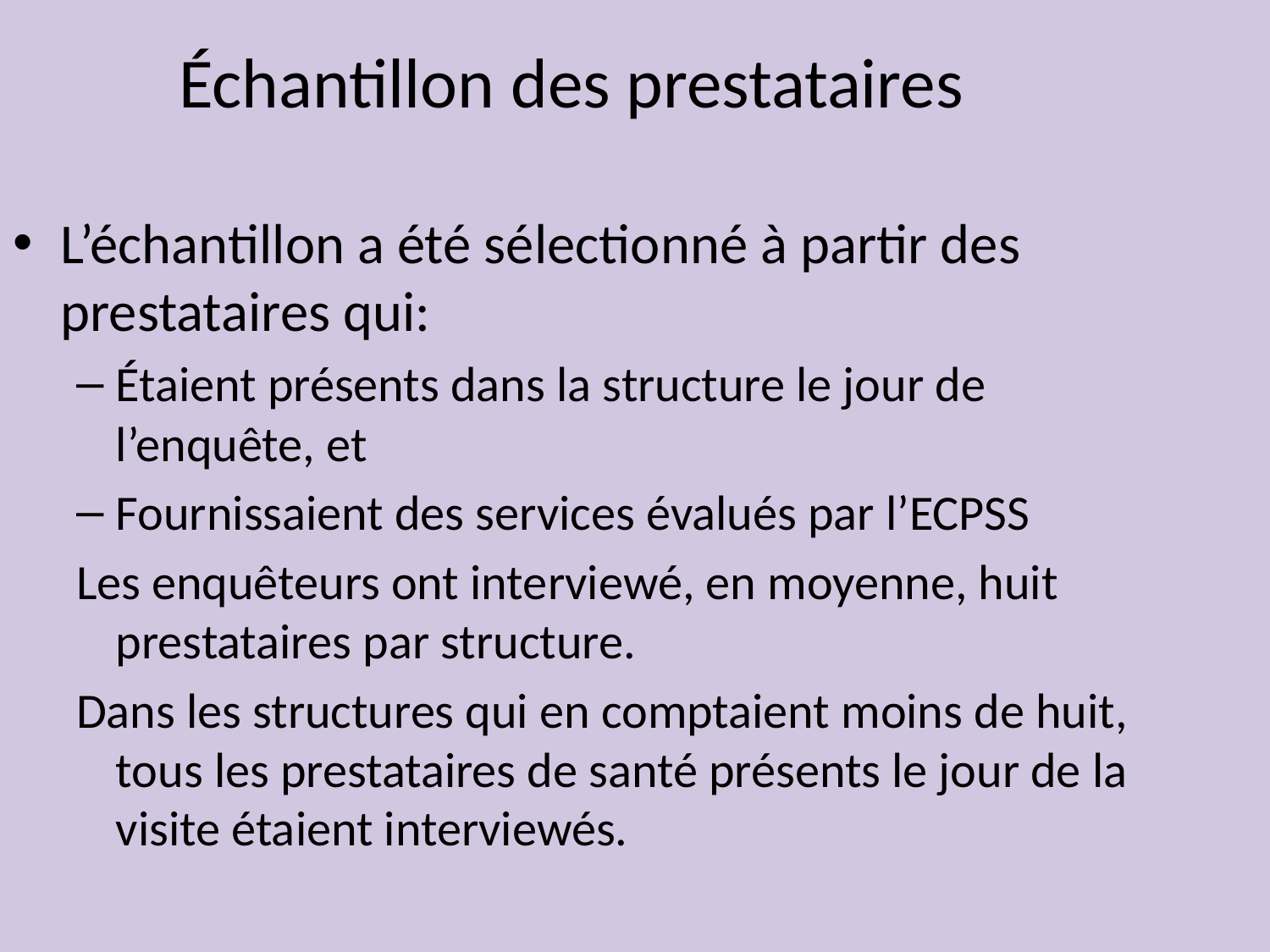

Échantillon des prestataires
L’échantillon a été sélectionné à partir des prestataires qui:
Étaient présents dans la structure le jour de l’enquête, et
Fournissaient des services évalués par l’ECPSS
Les enquêteurs ont interviewé, en moyenne, huit prestataires par structure.
Dans les structures qui en comptaient moins de huit, tous les prestataires de santé présents le jour de la visite étaient interviewés.